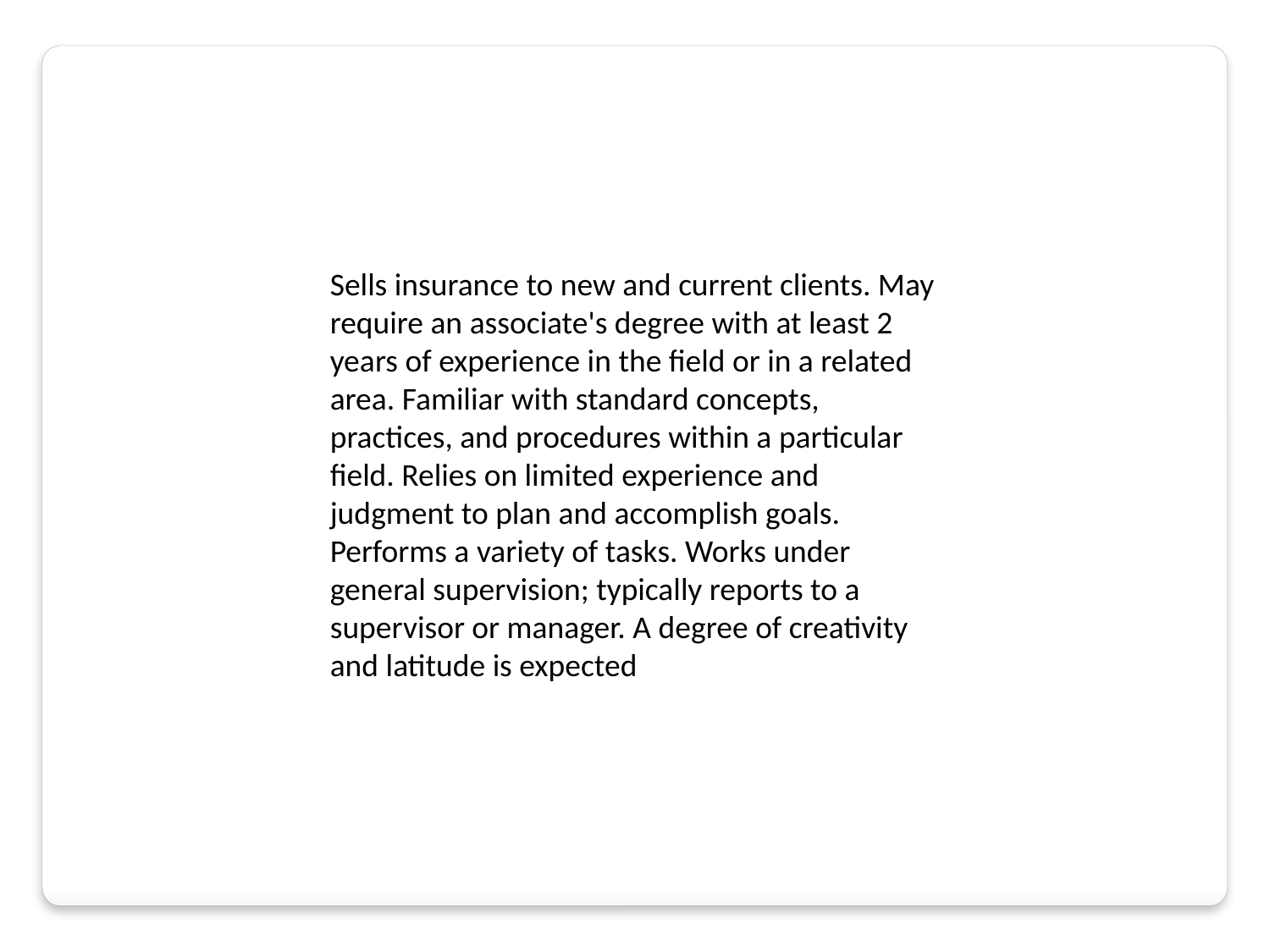

Sells insurance to new and current clients. May require an associate's degree with at least 2 years of experience in the field or in a related area. Familiar with standard concepts, practices, and procedures within a particular field. Relies on limited experience and judgment to plan and accomplish goals. Performs a variety of tasks. Works under general supervision; typically reports to a supervisor or manager. A degree of creativity and latitude is expected